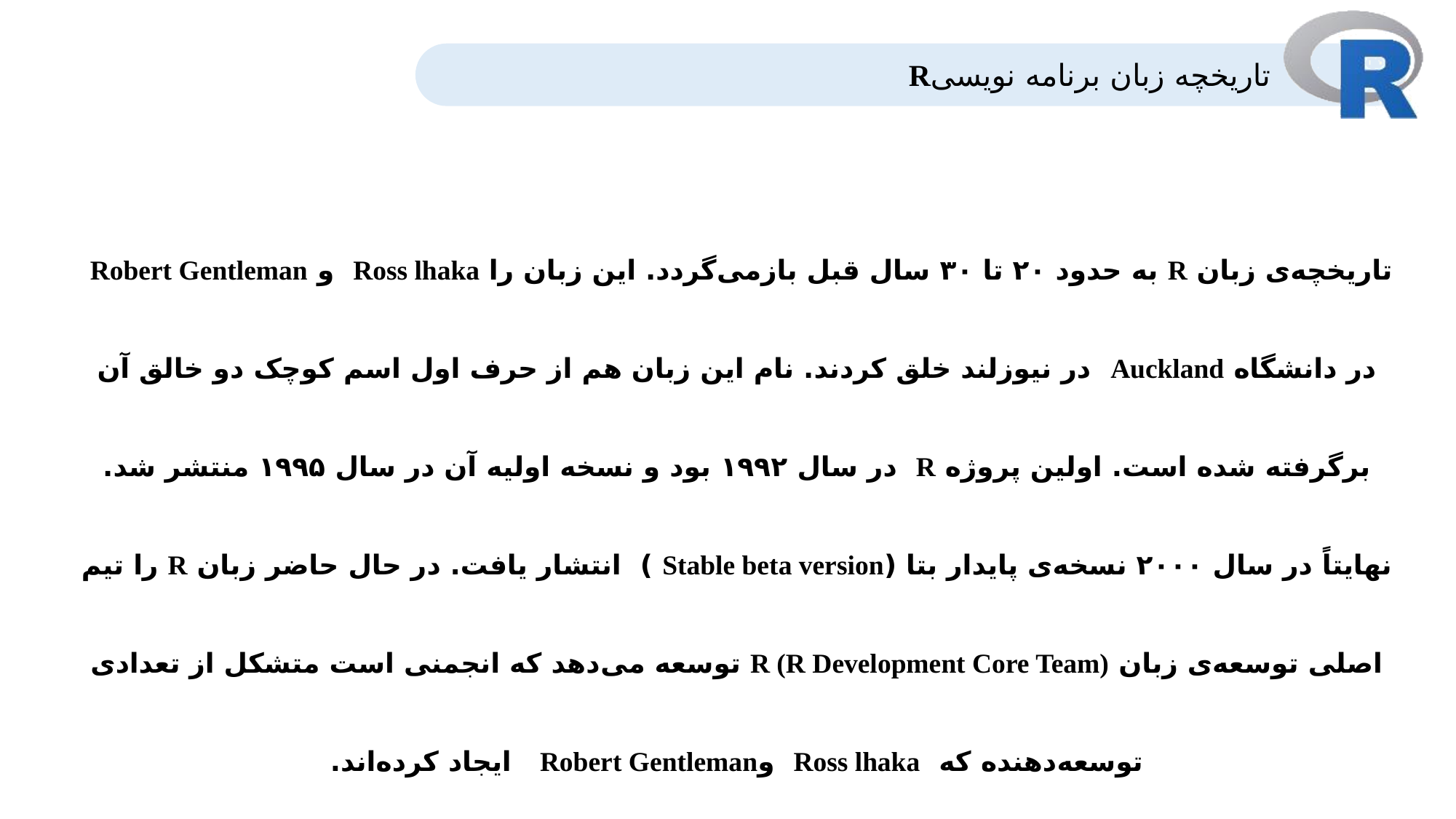

تاریخچه زبان برنامه نویسیR
تاریخچه‌ی زبان R به حدود ۲۰ تا ۳۰ سال قبل بازمی‌گردد. این زبان را Ross lhaka  و Robert Gentleman  در دانشگاه Auckland  در نیوزلند خلق کردند. نام این زبان هم از حرف اول اسم کوچک دو خالق آن برگرفته شده است. اولین پروژه R  در سال ۱۹۹۲ بود و نسخه اولیه آن در سال ۱۹۹۵ منتشر شد. نهایتاً در سال ۲۰۰۰ نسخه‌ی پایدار بتا (Stable beta version )  انتشار یافت. در حال حاضر زبان R را تیم اصلی توسعه‌ی زبان R (R Development Core Team) توسعه می‌دهد که انجمنی است متشکل از تعدادی توسعه‌دهنده که  Ross lhaka  وRobert Gentleman   ایجاد کرده‌اند.